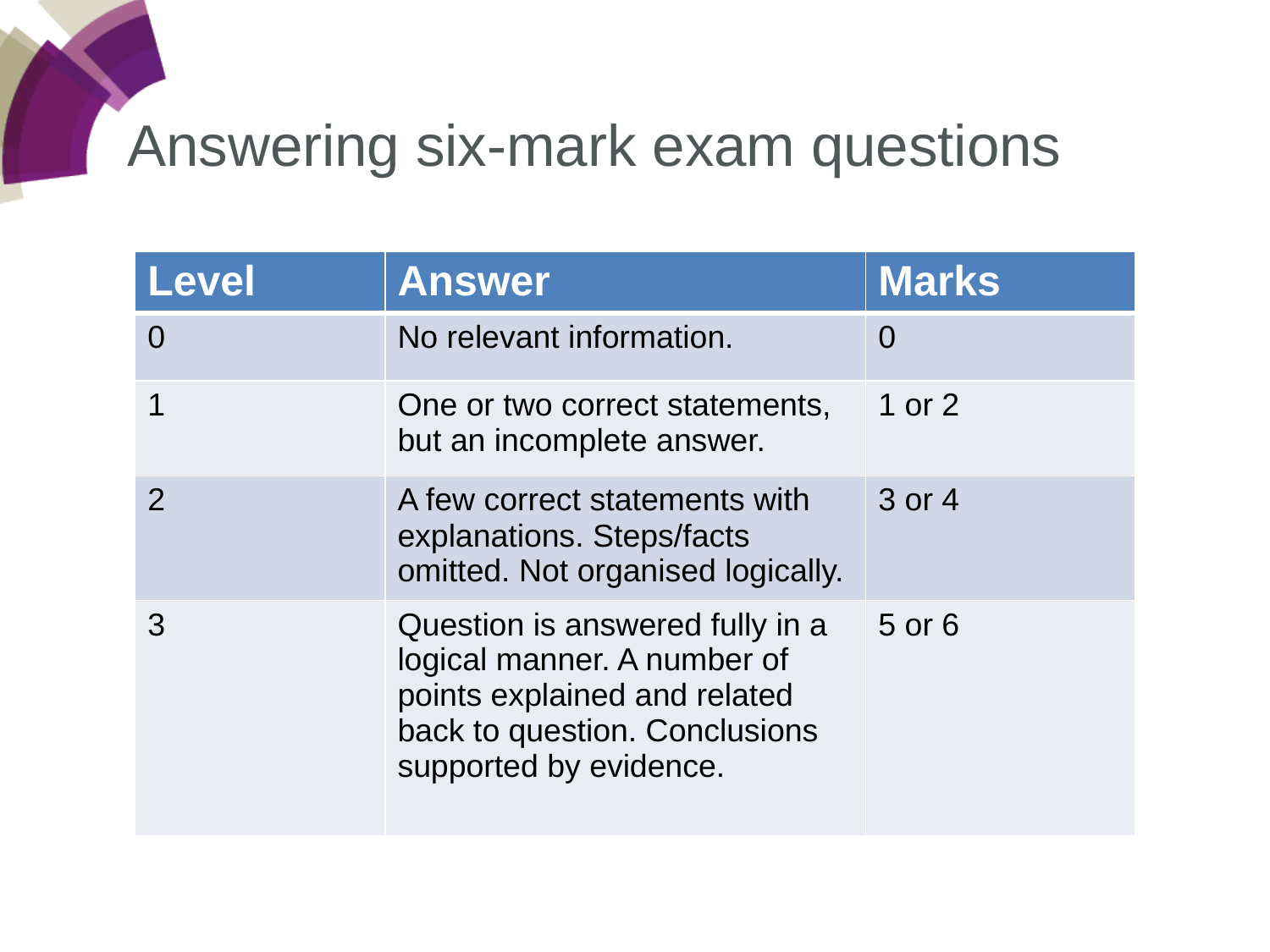

Answering six-mark exam questions
| Level | Answer | Marks |
| --- | --- | --- |
| 0 | No relevant information. | 0 |
| 1 | One or two correct statements, but an incomplete answer. | 1 or 2 |
| 2 | A few correct statements with explanations. Steps/facts omitted. Not organised logically. | 3 or 4 |
| 3 | Question is answered fully in a logical manner. A number of points explained and related back to question. Conclusions supported by evidence. | 5 or 6 |